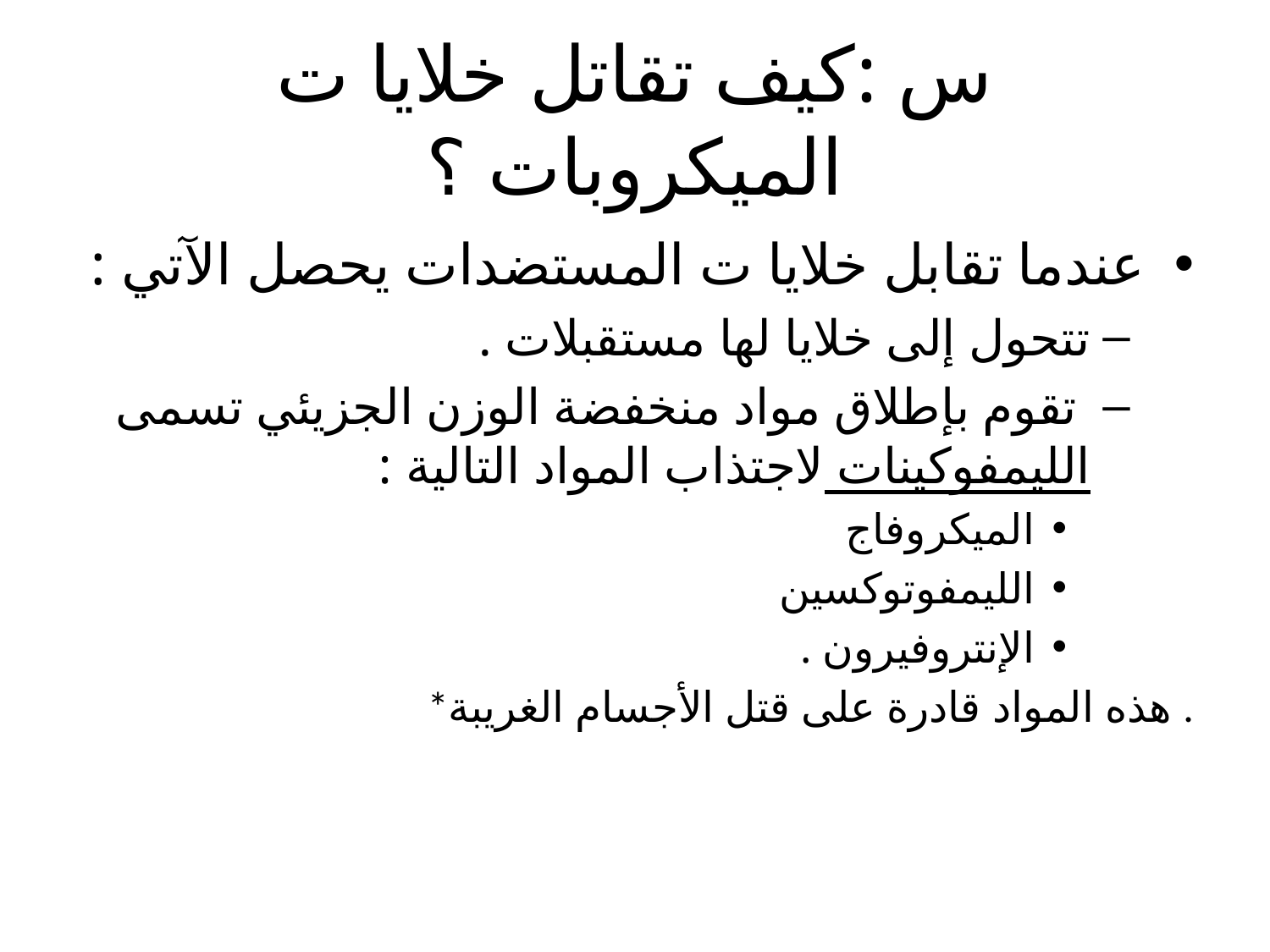

# س :كيف تقاتل خلايا ت الميكروبات ؟
عندما تقابل خلايا ت المستضدات يحصل الآتي :
تتحول إلى خلايا لها مستقبلات .
 تقوم بإطلاق مواد منخفضة الوزن الجزيئي تسمى الليمفوكينات لاجتذاب المواد التالية :
الميكروفاج
الليمفوتوكسين
الإنتروفيرون .
*هذه المواد قادرة على قتل الأجسام الغريبة .